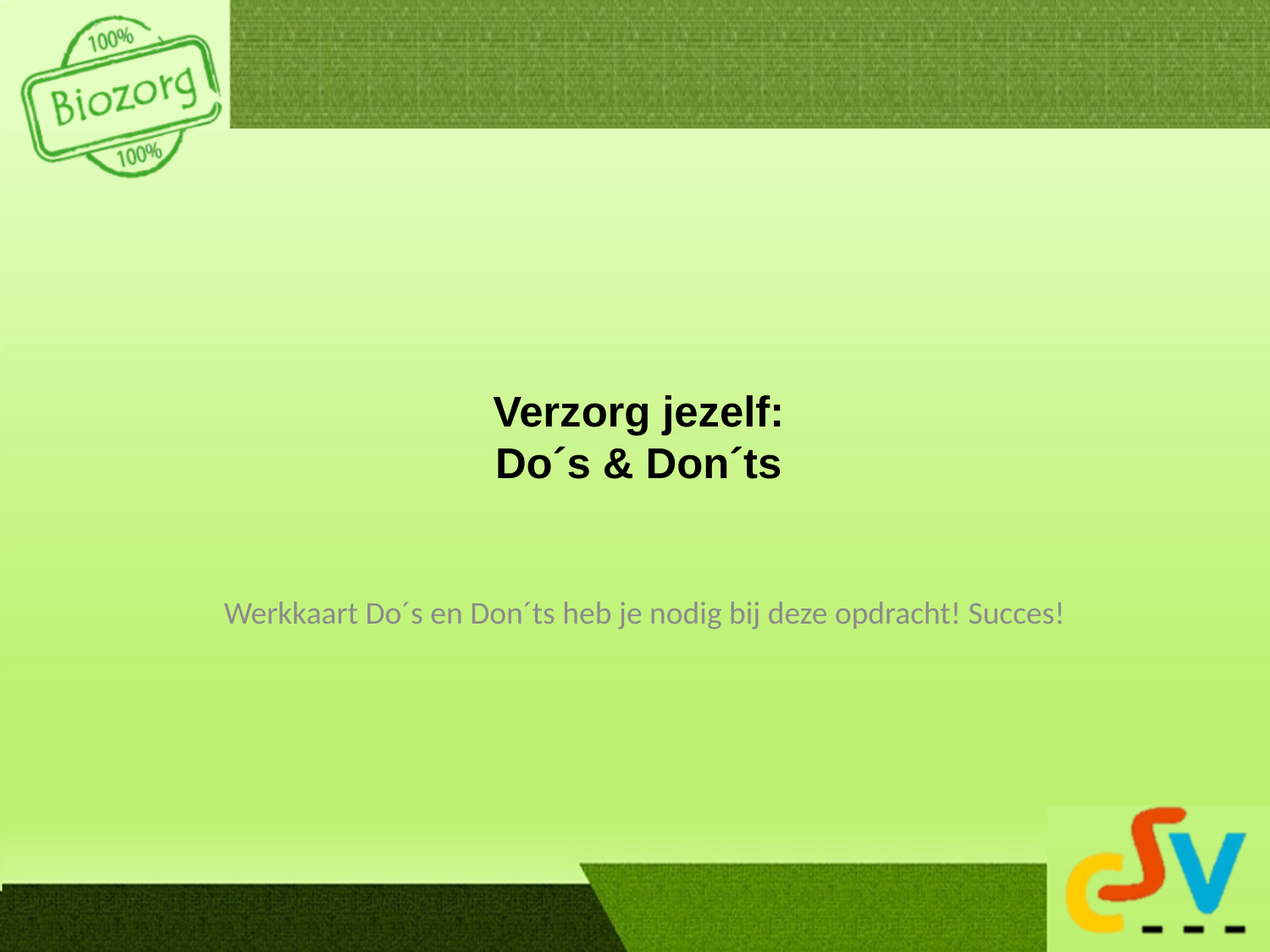

# Verzorg jezelf: Do´s & Don´ts
Werkkaart Do´s en Don´ts heb je nodig bij deze opdracht! Succes!